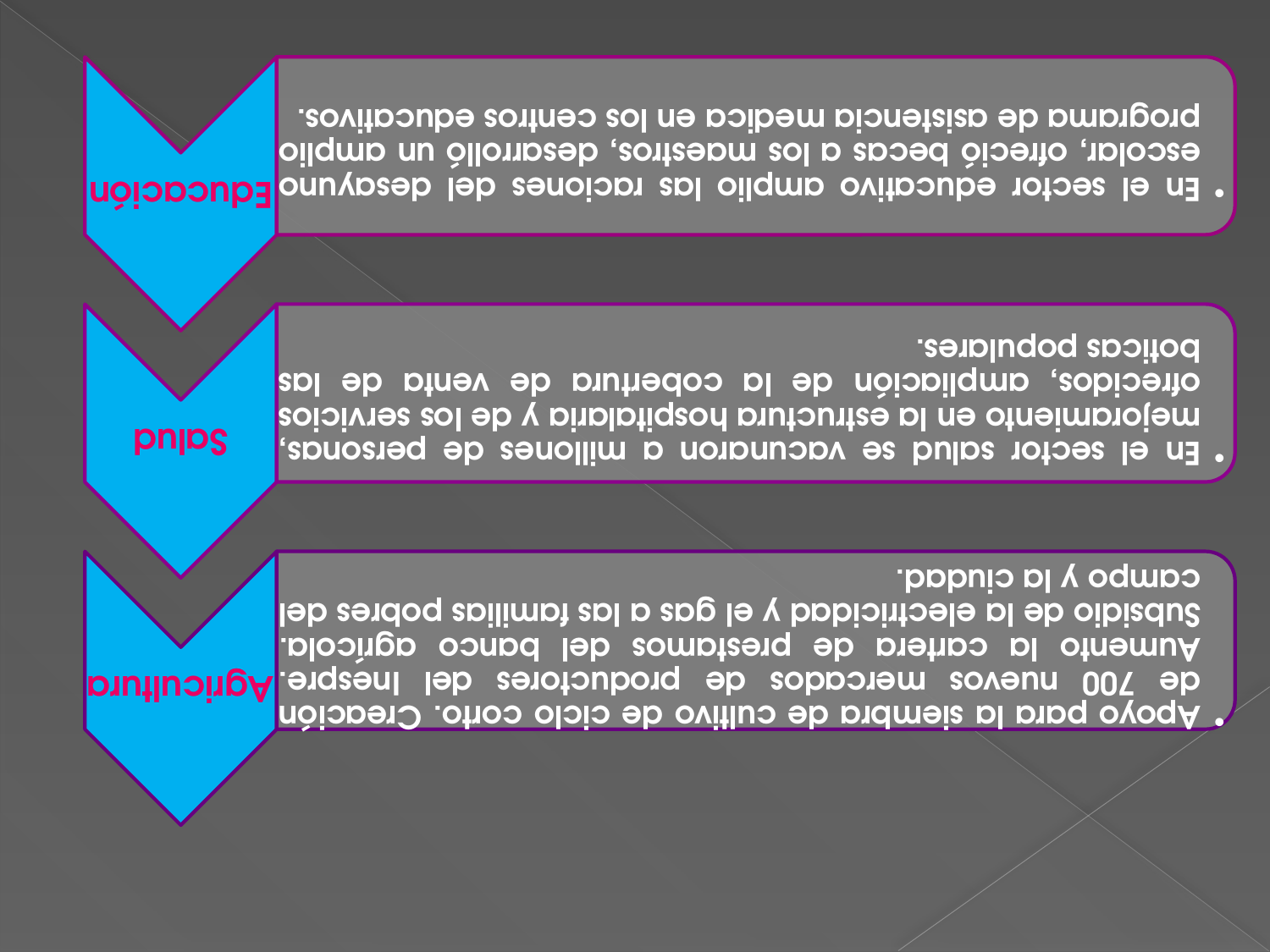

Educación
En el sector educativo amplio las raciones del desayuno escolar, ofreció becas a los maestros, desarrolló un amplio programa de asistencia medica en los centros educativos.
Salud
En el sector salud se vacunaron a millones de personas, mejoramiento en la estructura hospitalaria y de los servicios ofrecidos, ampliación de la cobertura de venta de las boticas populares.
Agricultura
Apoyo para la siembra de cultivo de ciclo corto. Creación de 700 nuevos mercados de productores del Inespre. Aumento la cartera de prestamos del banco agrícola. Subsidio de la electricidad y el gas a las familias pobres del campo y la ciudad.